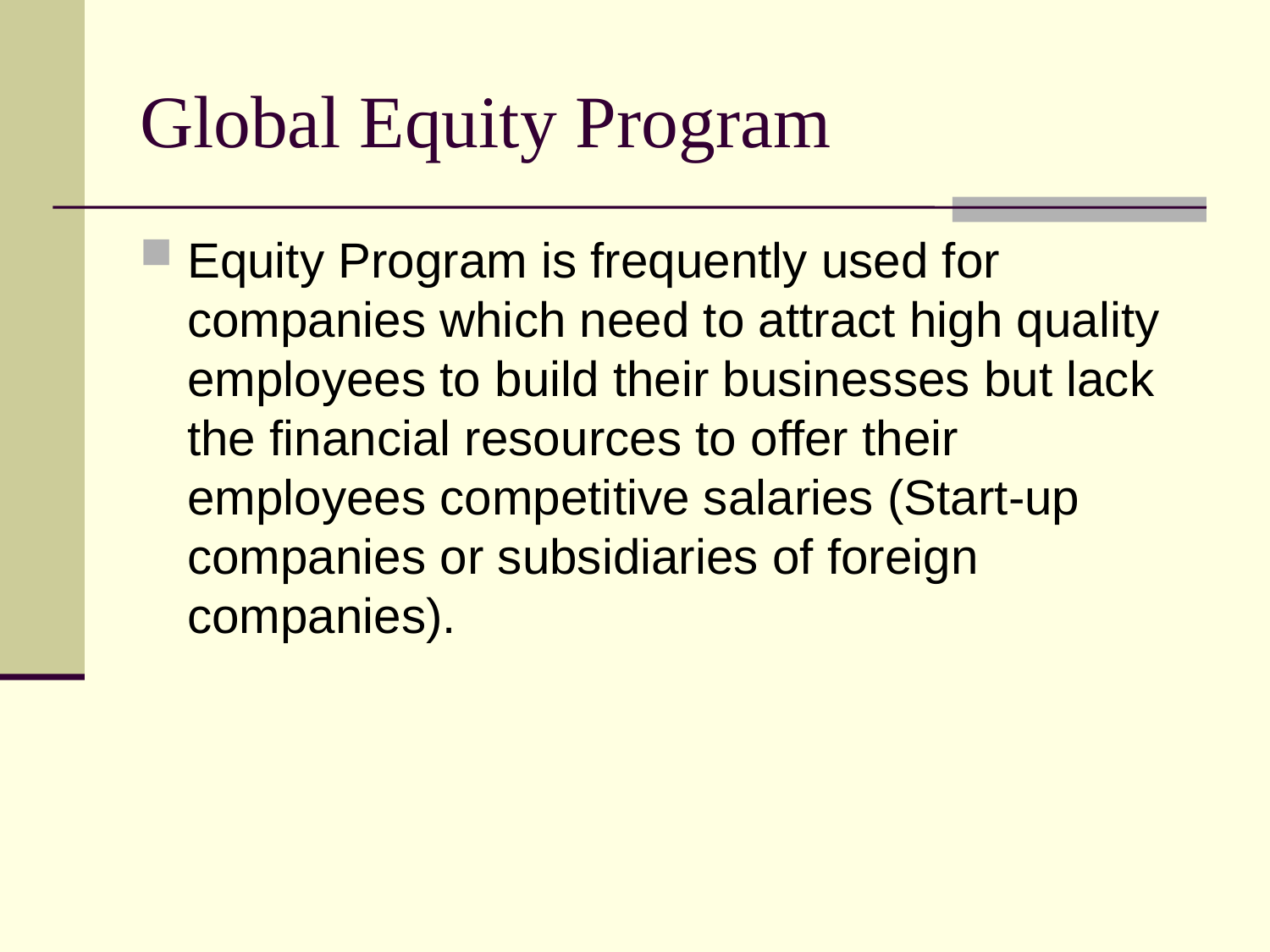

# Global Equity Program
Equity Program is frequently used for companies which need to attract high quality employees to build their businesses but lack the financial resources to offer their employees competitive salaries (Start-up companies or subsidiaries of foreign companies).